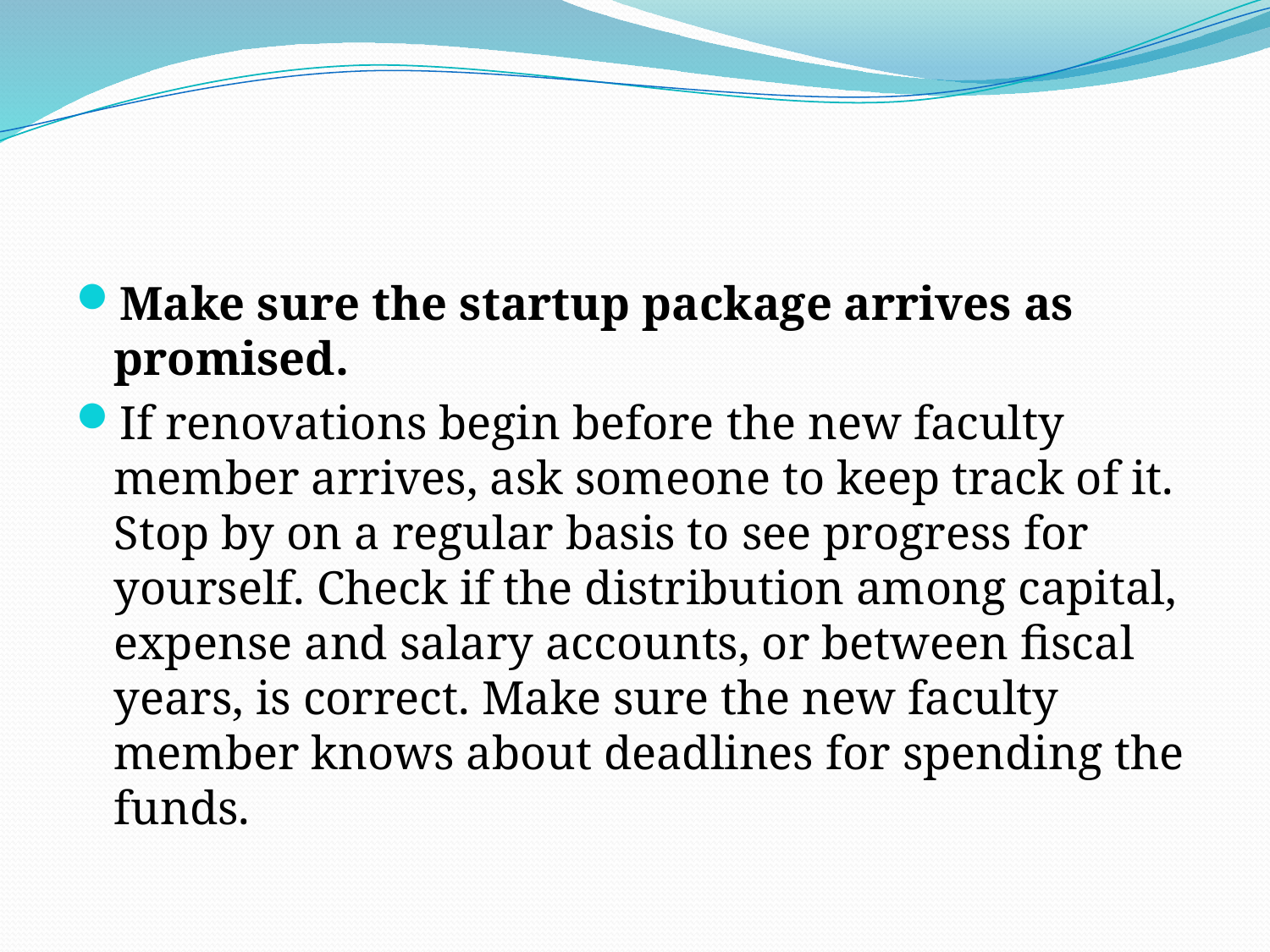

#
Make sure the startup package arrives as promised.
If renovations begin before the new faculty member arrives, ask someone to keep track of it. Stop by on a regular basis to see progress for yourself. Check if the distribution among capital, expense and salary accounts, or between fiscal years, is correct. Make sure the new faculty member knows about deadlines for spending the funds.